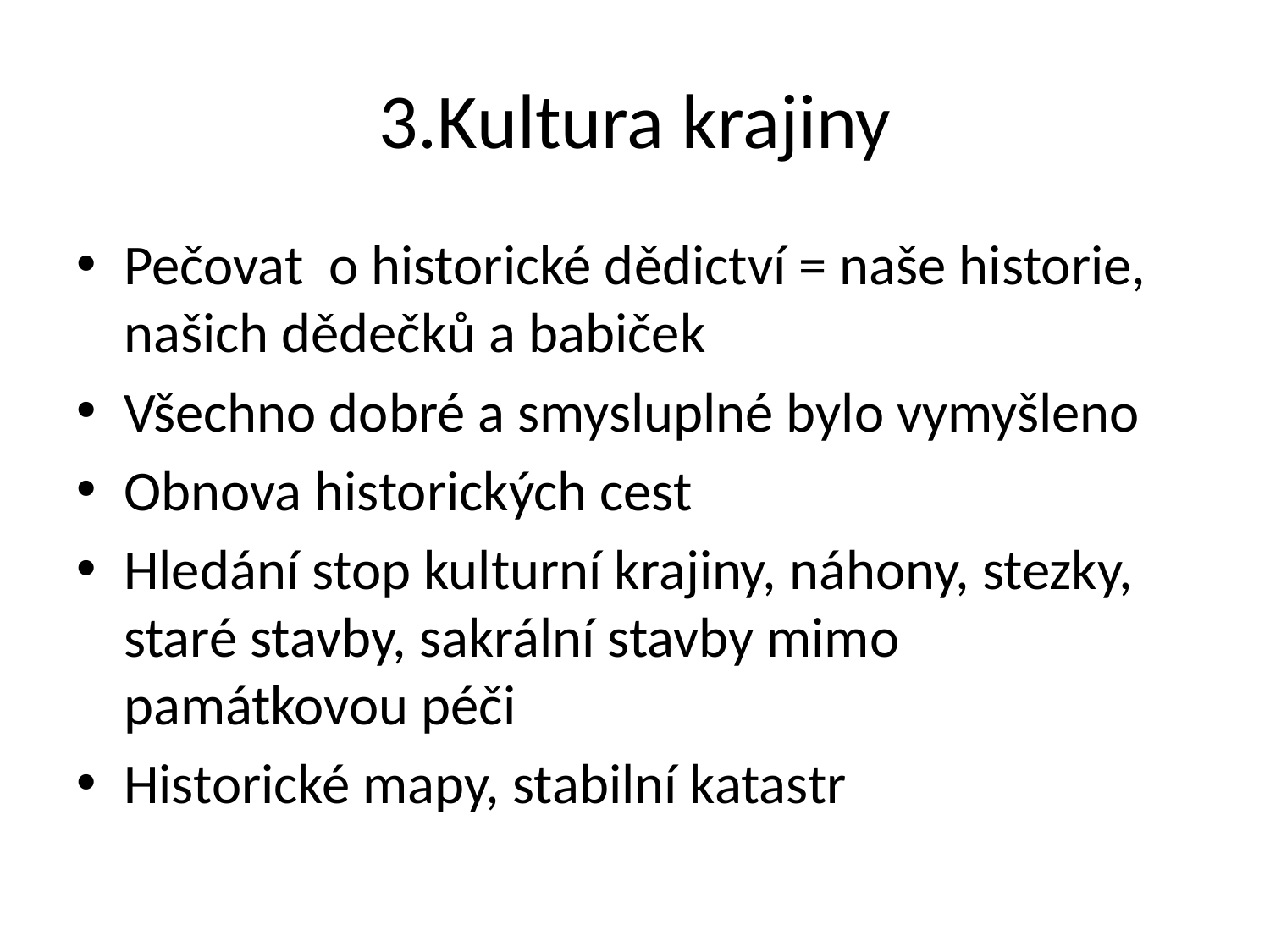

# 3.Kultura krajiny
Pečovat  o historické dědictví = naše historie, našich dědečků a babiček
Všechno dobré a smysluplné bylo vymyšleno
Obnova historických cest
Hledání stop kulturní krajiny, náhony, stezky, staré stavby, sakrální stavby mimo památkovou péči
Historické mapy, stabilní katastr